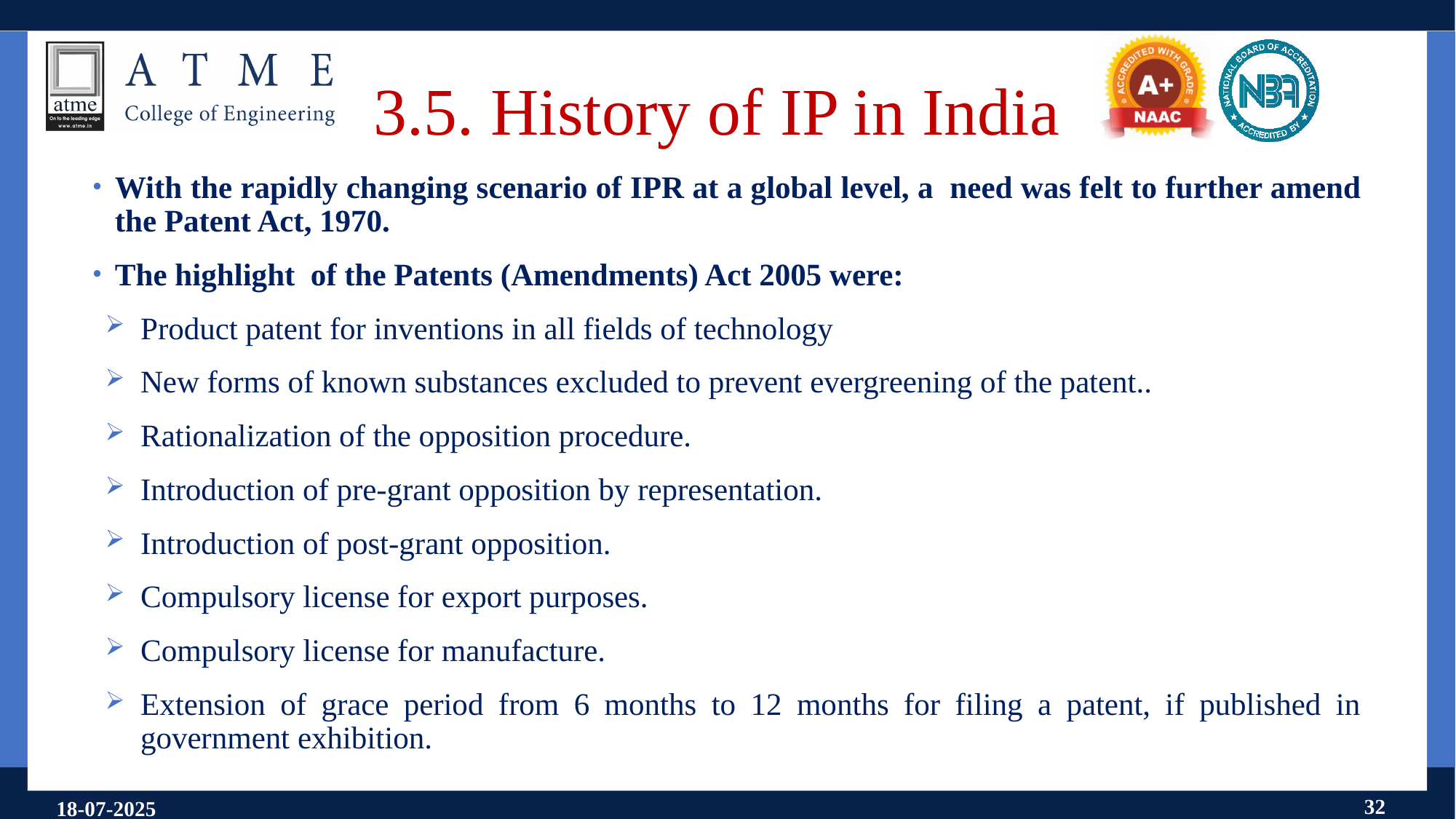

# 3.5. History of IP in India
With the rapidly changing scenario of IPR at a global level, a  need was felt to further amend the Patent Act, 1970.
The highlight  of the Patents (Amendments) Act 2005 were:
Product patent for inventions in all fields of technology
New forms of known substances excluded to prevent evergreening of the patent..
Rationalization of the opposition procedure.
Introduction of pre-grant opposition by representation.
Introduction of post-grant opposition.
Compulsory license for export purposes.
Compulsory license for manufacture.
Extension of grace period from 6 months to 12 months for filing a patent, if published in government exhibition.

32
18-07-2025